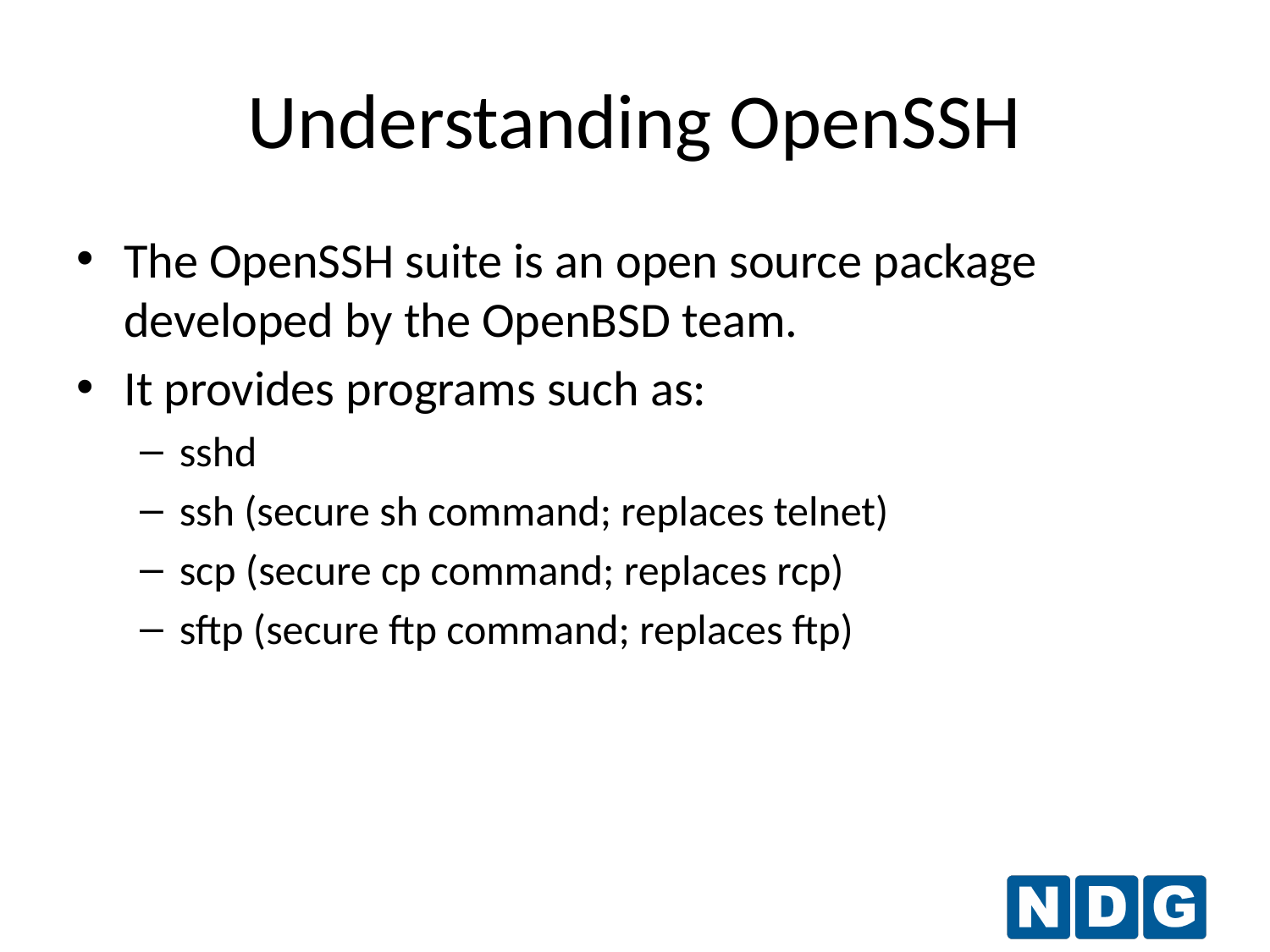

# Understanding OpenSSH
The OpenSSH suite is an open source package developed by the OpenBSD team.
It provides programs such as:
sshd
ssh (secure sh command; replaces telnet)
scp (secure cp command; replaces rcp)
sftp (secure ftp command; replaces ftp)